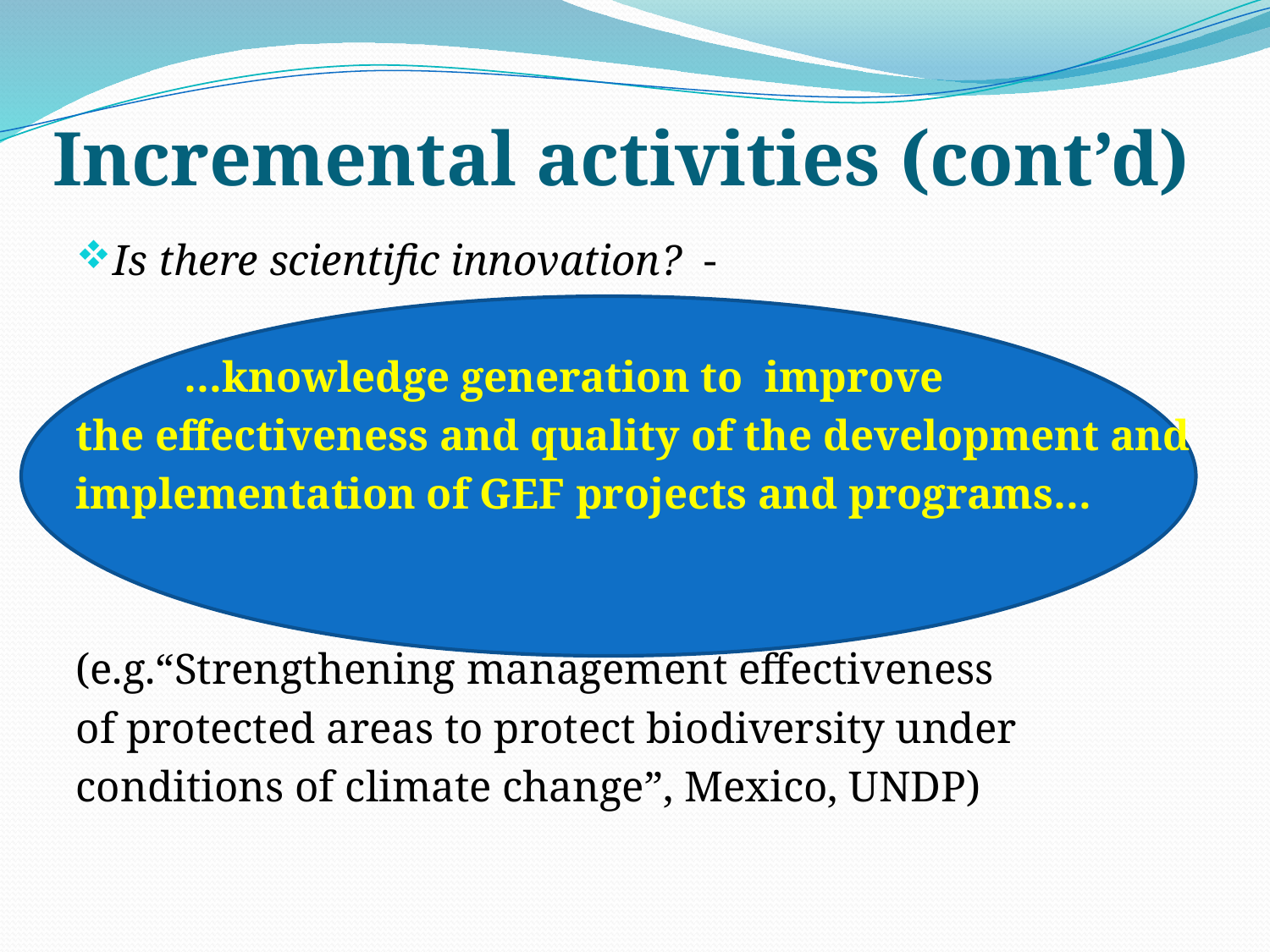

# Incremental activities (cont’d)

Is there scientific innovation?  -

          …knowledge generation to  improve
the effectiveness and quality of the development and
implementation of GEF projects and programs…

(e.g.“Strengthening management effectiveness
of protected areas to protect biodiversity under
conditions of climate change”, Mexico, UNDP)